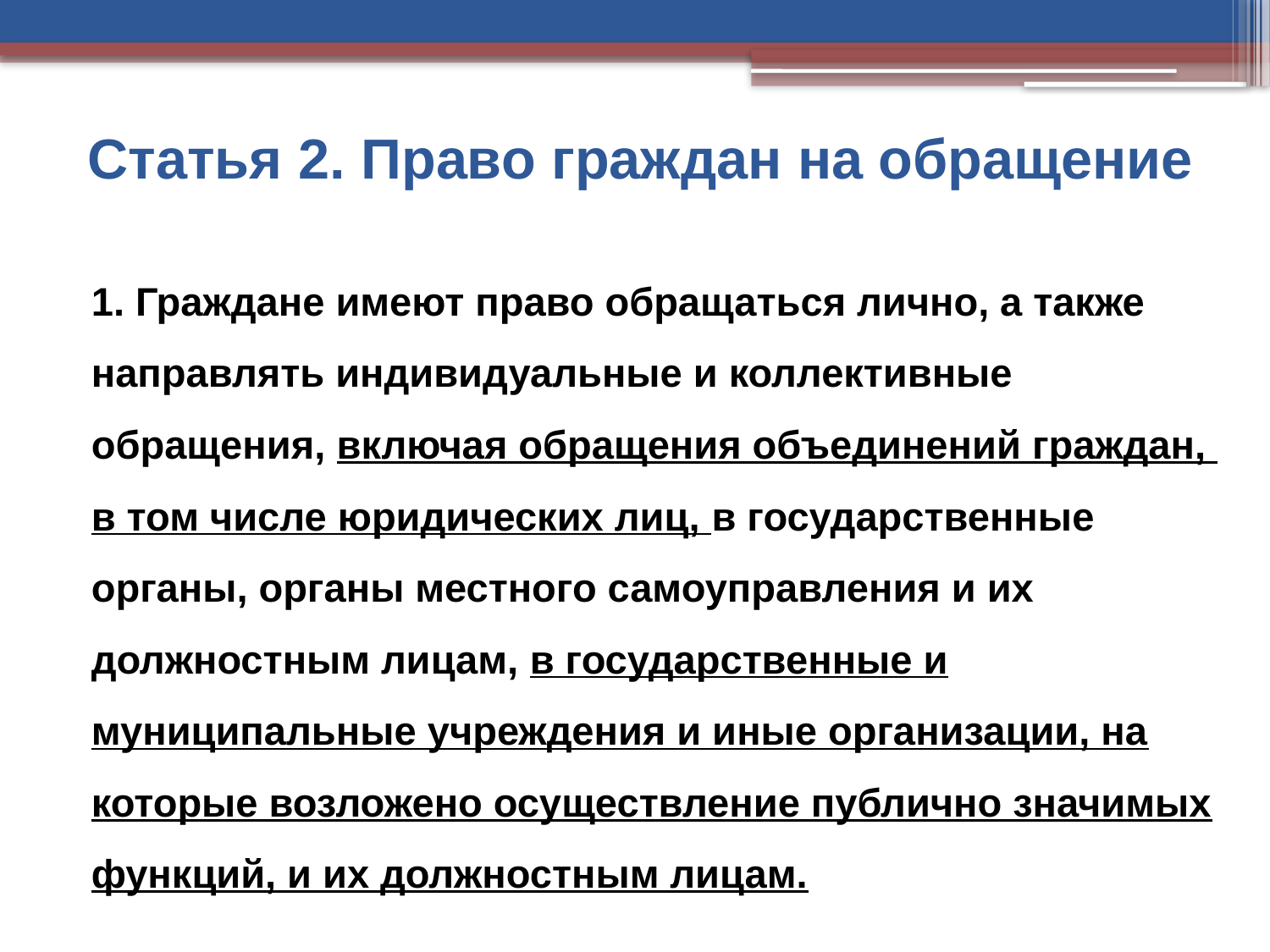

# Статья 2. Право граждан на обращение
1. Граждане имеют право обращаться лично, а также направлять индивидуальные и коллективные обращения, включая обращения объединений граждан,
в том числе юридических лиц, в государственные органы, органы местного самоуправления и их должностным лицам, в государственные и муниципальные учреждения и иные организации, на которые возложено осуществление публично значимых функций, и их должностным лицам.